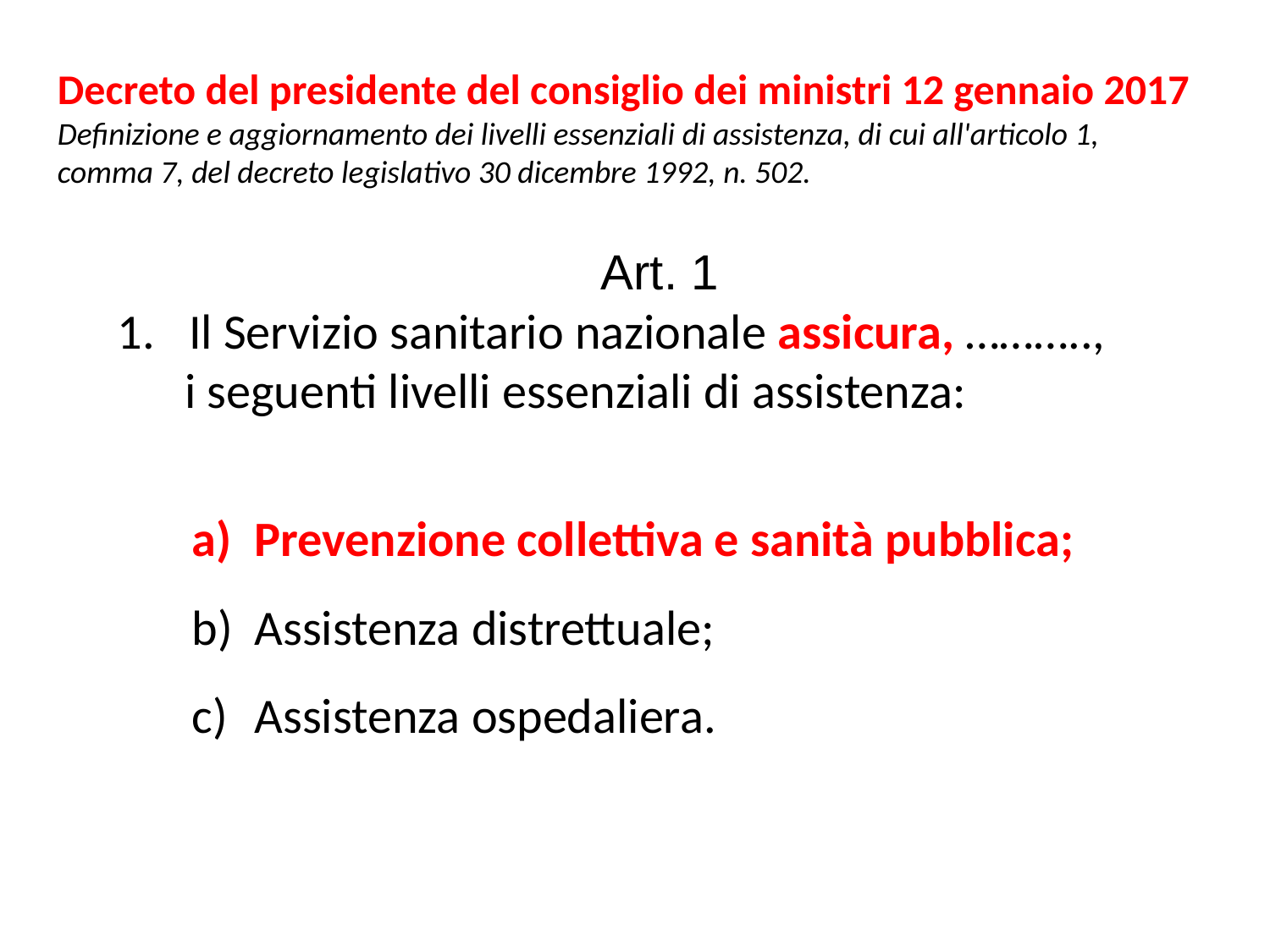

Decreto del presidente del consiglio dei ministri 12 gennaio 2017
Definizione e aggiornamento dei livelli essenziali di assistenza, di cui all'articolo 1, comma 7, del decreto legislativo 30 dicembre 1992, n. 502.
Art. 1
Il Servizio sanitario nazionale assicura, ………..,
      i seguenti livelli essenziali di assistenza:

Prevenzione collettiva e sanità pubblica;
Assistenza distrettuale;
Assistenza ospedaliera.